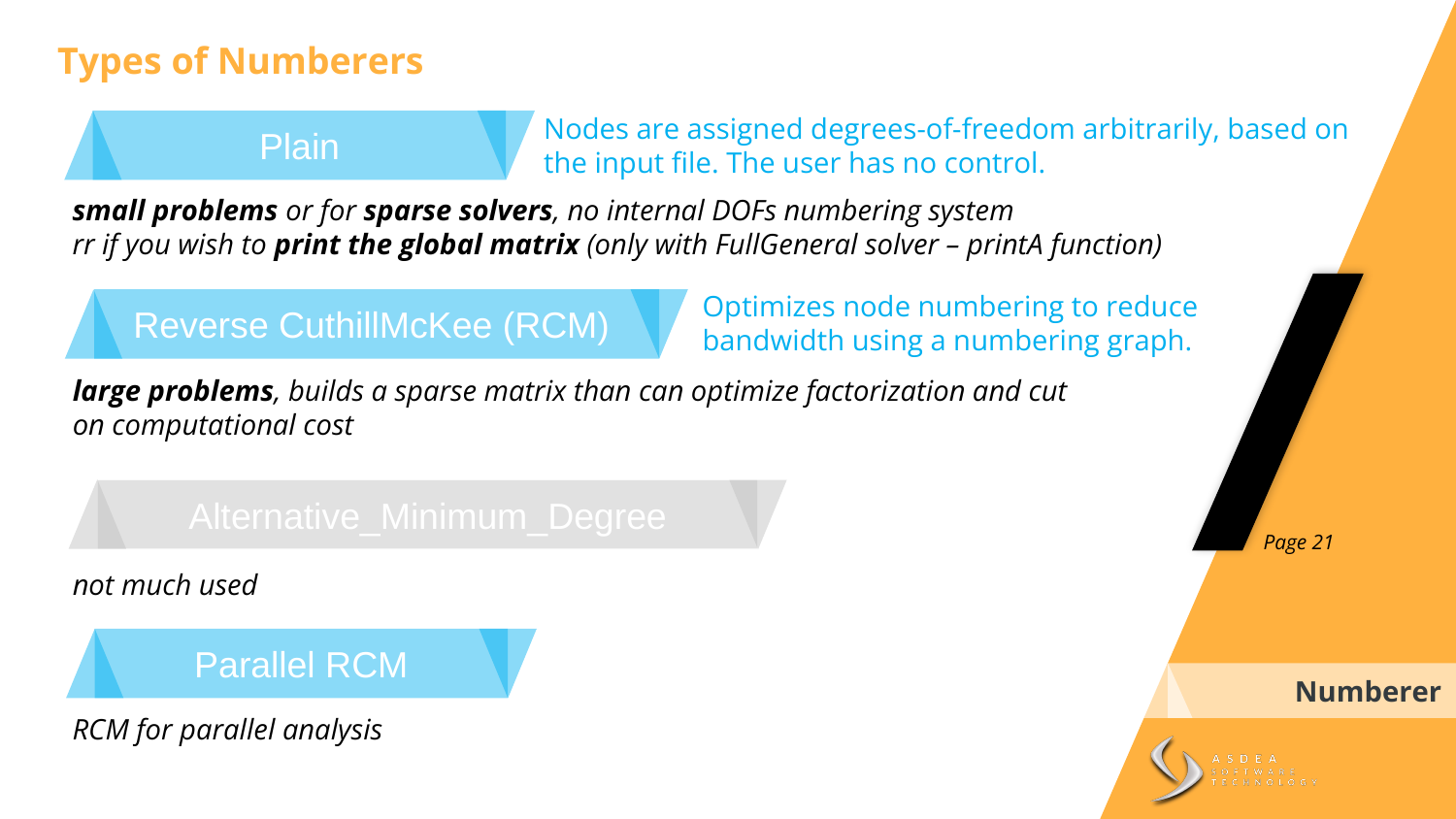

Types of Numberers
Nodes are assigned degrees-of-freedom arbitrarily, based on the input file. The user has no control.

Plain

small problems or for sparse solvers, no internal DOFs numbering system
rr if you wish to print the global matrix (only with FullGeneral solver – printA function)
Optimizes node numbering to reduce bandwidth using a numbering graph.

Reverse CuthillMcKee (RCM)
large problems, builds a sparse matrix than can optimize factorization and cut on computational cost

Alternative_Minimum_Degree
Page 21
not much used

Parallel RCM

Numberer

RCM for parallel analysis